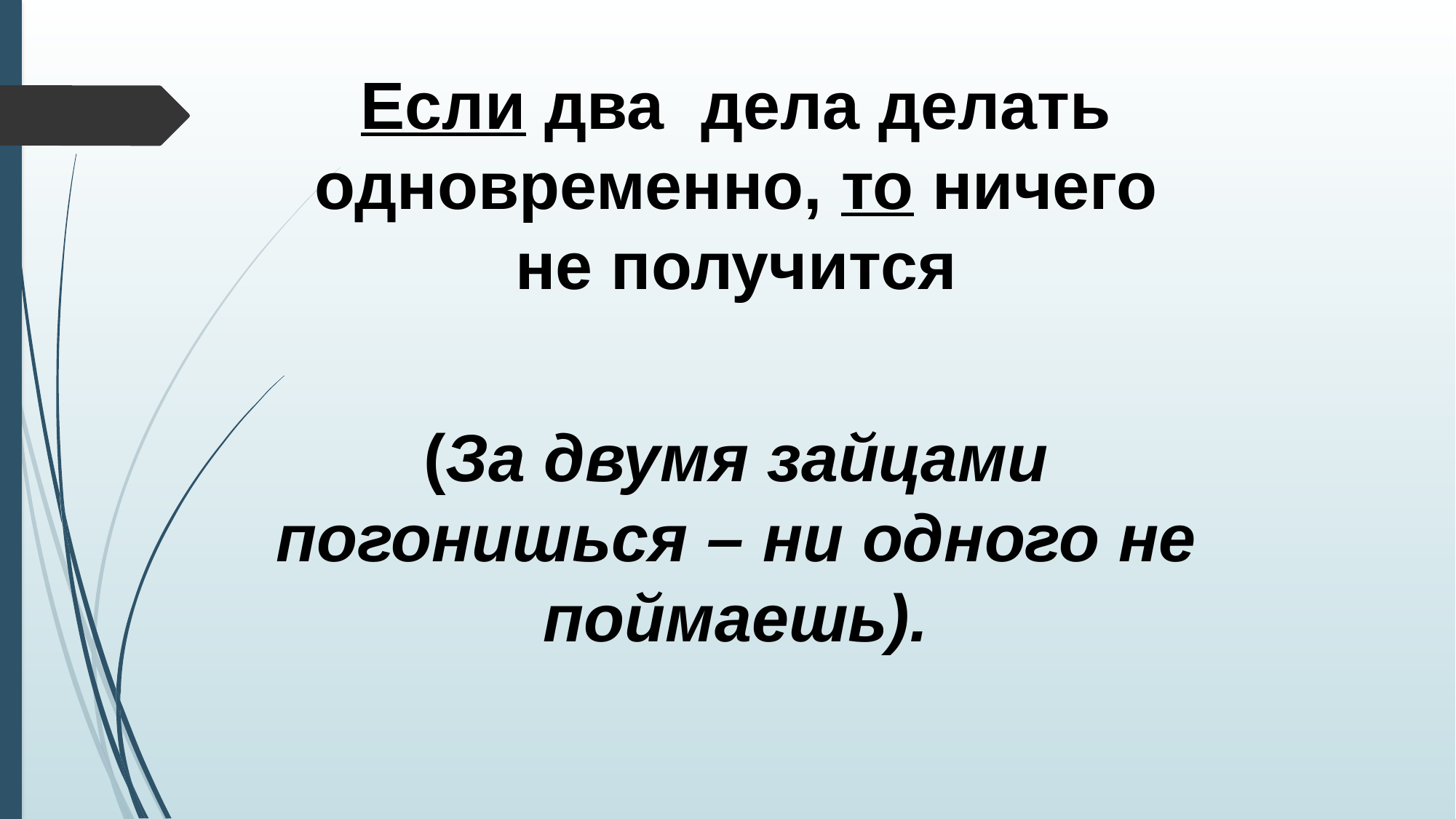

Если два  дела делать одновременно, то ничего не получится
(За двумя зайцами погонишься – ни одного не поймаешь).